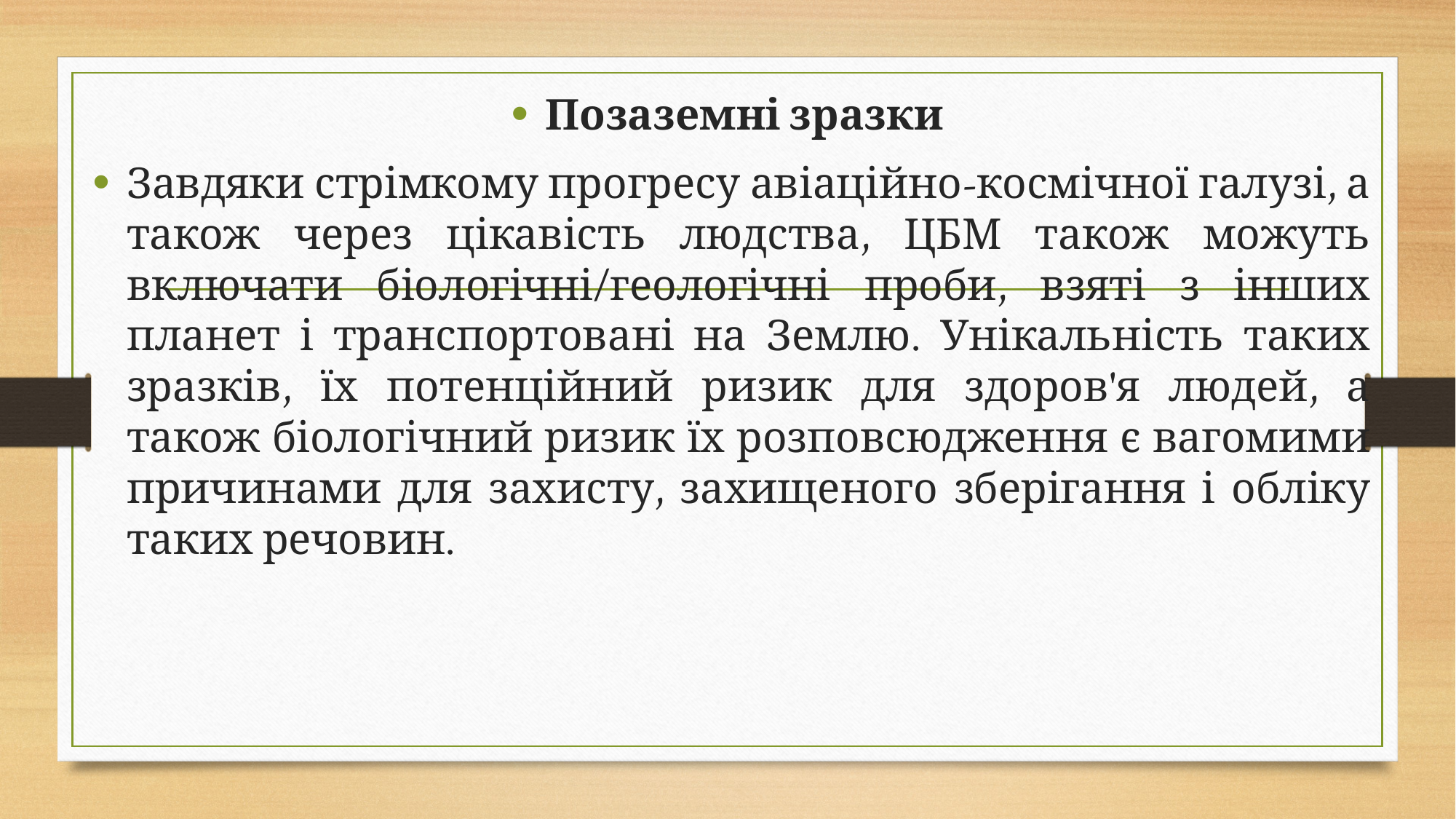

Позаземні зразки
Завдяки стрімкому прогресу авіаційно-космічної галузі, а також через цікавість людства, ЦБМ також можуть включати біологічні/геологічні проби, взяті з інших планет і транспортовані на Землю. Унікальність таких зразків, їх потенційний ризик для здоров'я людей, а також біологічний ризик їх розповсюдження є вагомими причинами для захисту, захищеного зберігання і обліку таких речовин.